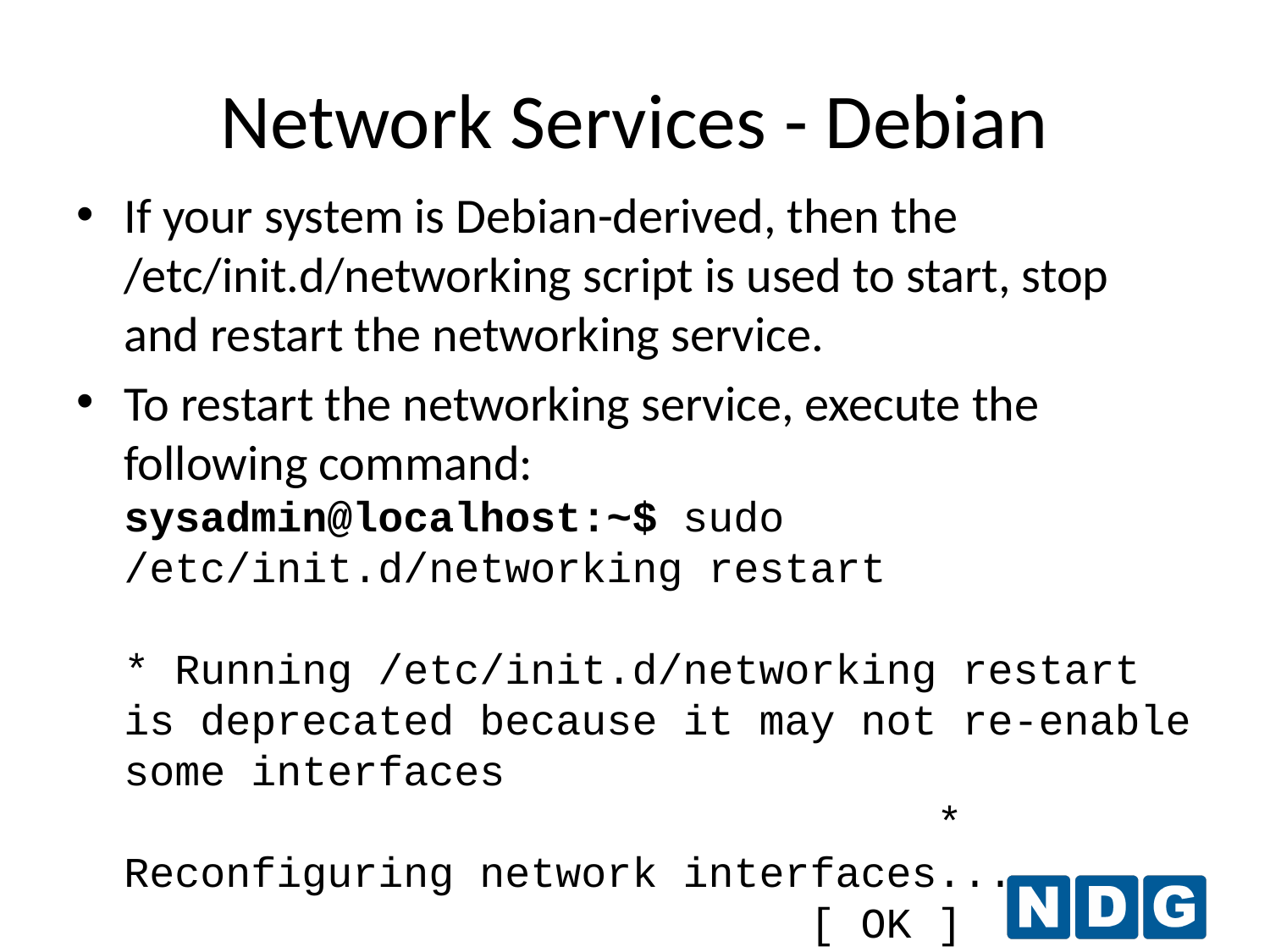

# Network Services - Debian
If your system is Debian-derived, then the /etc/init.d/networking script is used to start, stop and restart the networking service.
To restart the networking service, execute the following command:
sysadmin@localhost:~$ sudo /etc/init.d/networking restart
* Running /etc/init.d/networking restart is deprecated because it may not re-enable some interfaces                                                            * Reconfiguring network interfaces...                                   [ OK ]